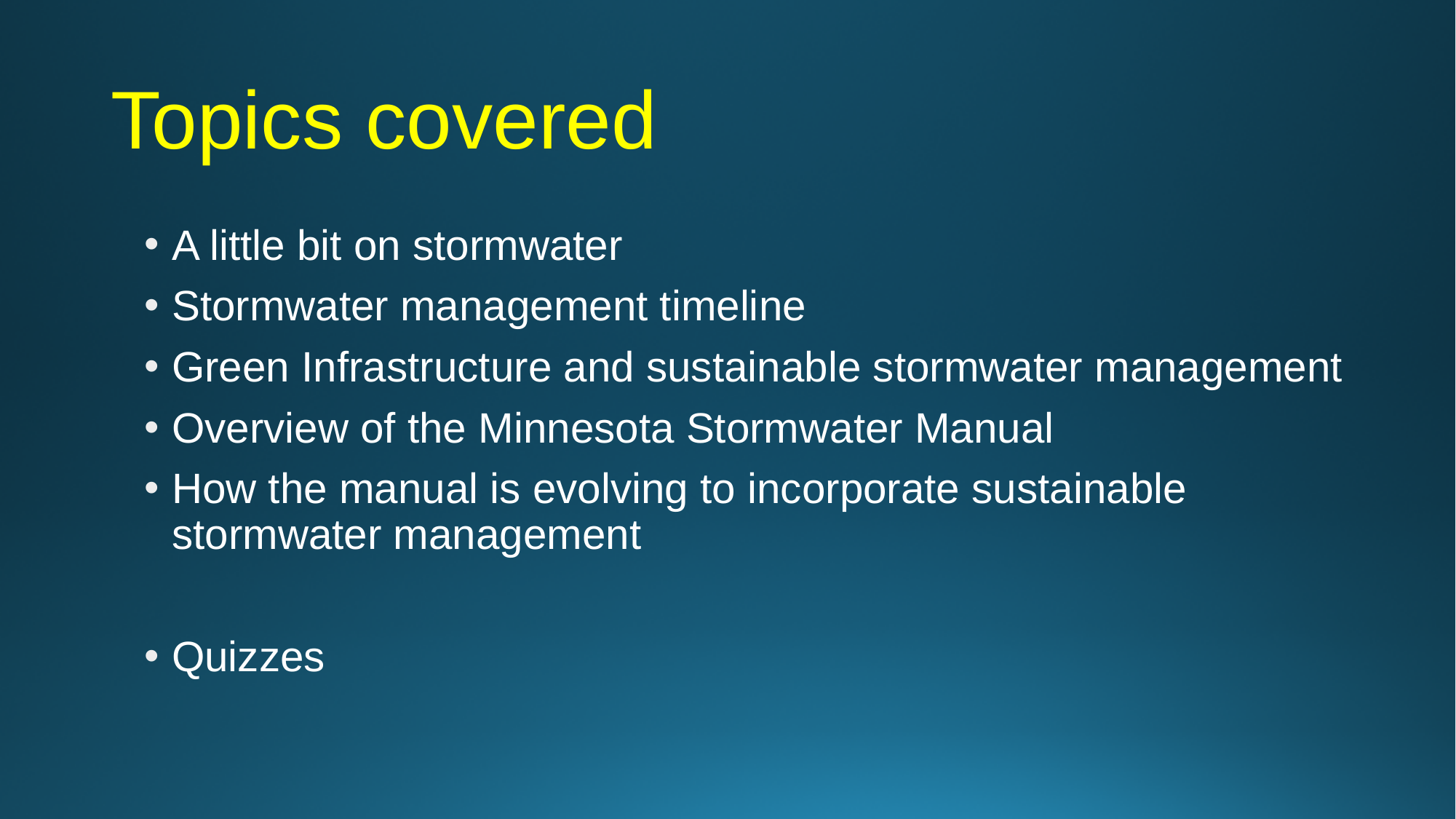

# Topics covered
A little bit on stormwater
Stormwater management timeline
Green Infrastructure and sustainable stormwater management
Overview of the Minnesota Stormwater Manual
How the manual is evolving to incorporate sustainable stormwater management

Quizzes